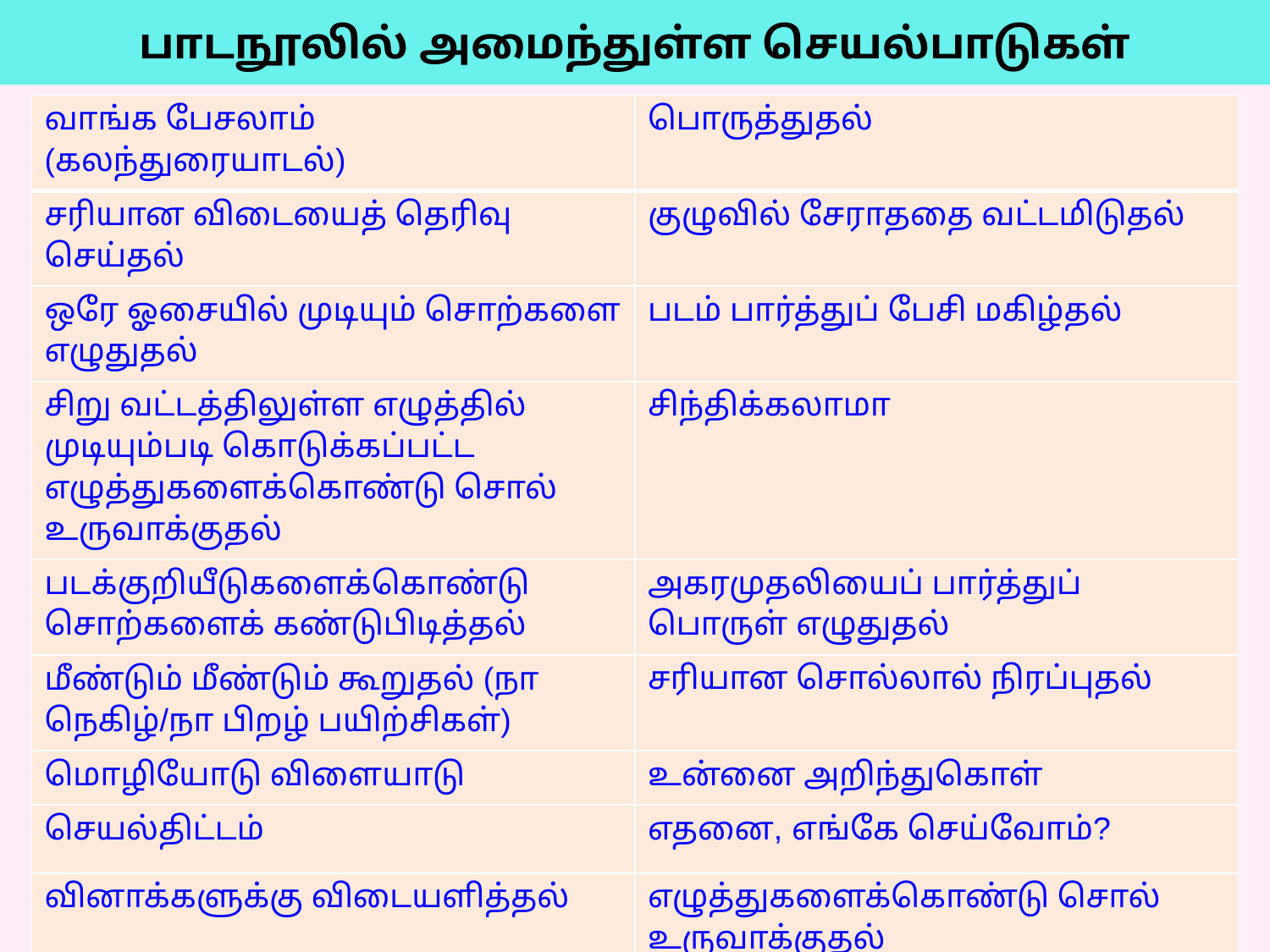

# பாடநூலில் அமைந்துள்ள செயல்பாடுகள்
| வாங்க பேசலாம் (கலந்துரையாடல்) | பொருத்துதல் |
| --- | --- |
| சரியான விடையைத் தெரிவு செய்தல் | குழுவில் சேராததை வட்டமிடுதல் |
| ஒரே ஓசையில் முடியும் சொற்களை எழுதுதல் | படம் பார்த்துப் பேசி மகிழ்தல் |
| சிறு வட்டத்திலுள்ள எழுத்தில் முடியும்படி கொடுக்கப்பட்ட எழுத்துகளைக்கொண்டு சொல் உருவாக்குதல் | சிந்திக்கலாமா |
| படக்குறியீடுகளைக்கொண்டு சொற்களைக் கண்டுபிடித்தல் | அகரமுதலியைப் பார்த்துப் பொருள் எழுதுதல் |
| மீண்டும் மீண்டும் கூறுதல் (நா நெகிழ்/நா பிறழ் பயிற்சிகள்) | சரியான சொல்லால் நிரப்புதல் |
| மொழியோடு விளையாடு | உன்னை அறிந்துகொள் |
| செயல்திட்டம் | எதனை, எங்கே செய்வோம்? |
| வினாக்களுக்கு விடையளித்தல் | எழுத்துகளைக்கொண்டு சொல் உருவாக்குதல் |
| புதிர்களைப் படித்து, விடையைக் கண்டறிதல் | பாடி மகிழ்தல் |